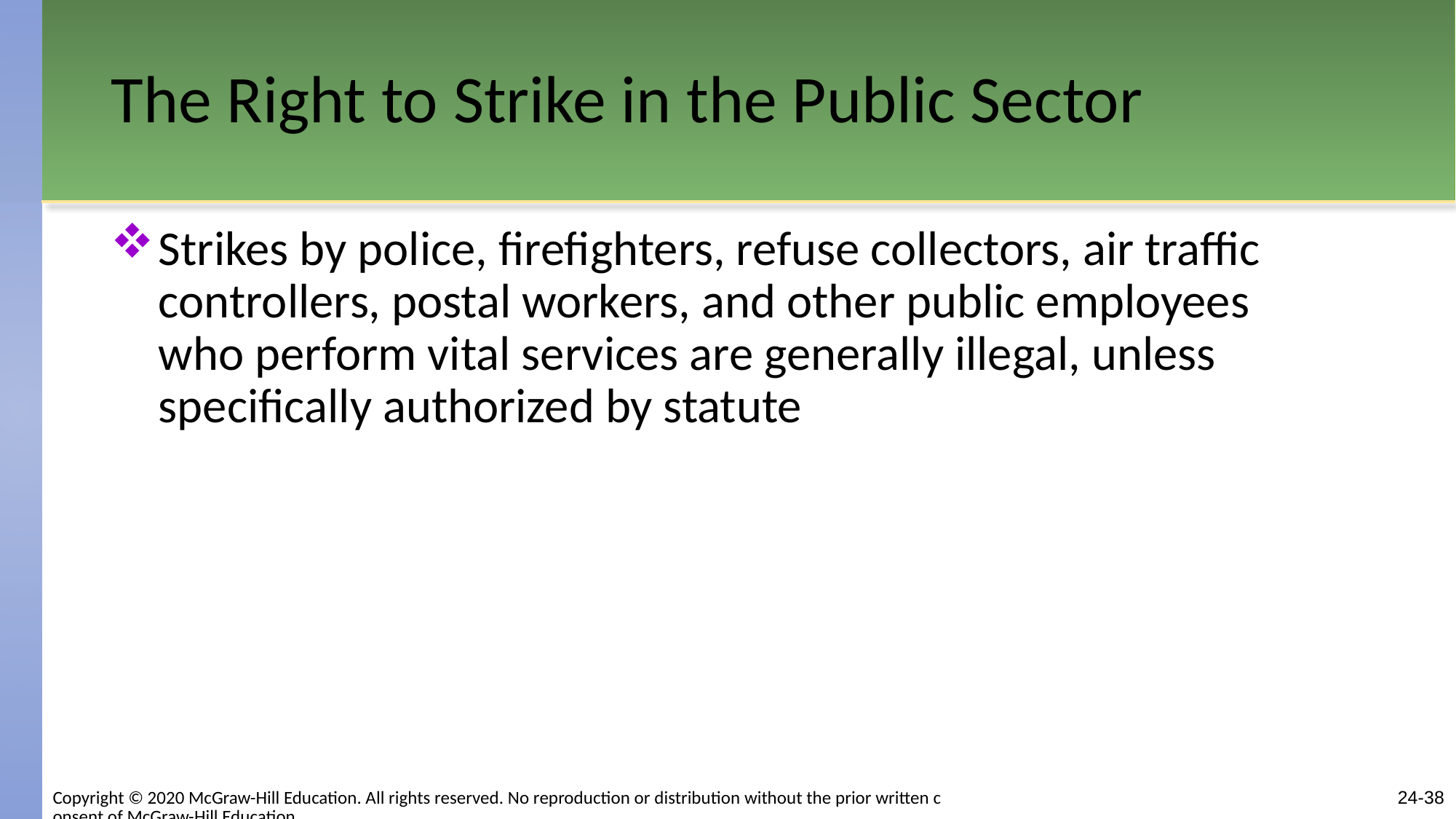

# The Right to Strike in the Public Sector
Strikes by police, firefighters, refuse collectors, air traffic controllers, postal workers, and other public employees who perform vital services are generally illegal, unless specifically authorized by statute
Copyright © 2020 McGraw-Hill Education. All rights reserved. No reproduction or distribution without the prior written consent of McGraw-Hill Education.
24-38